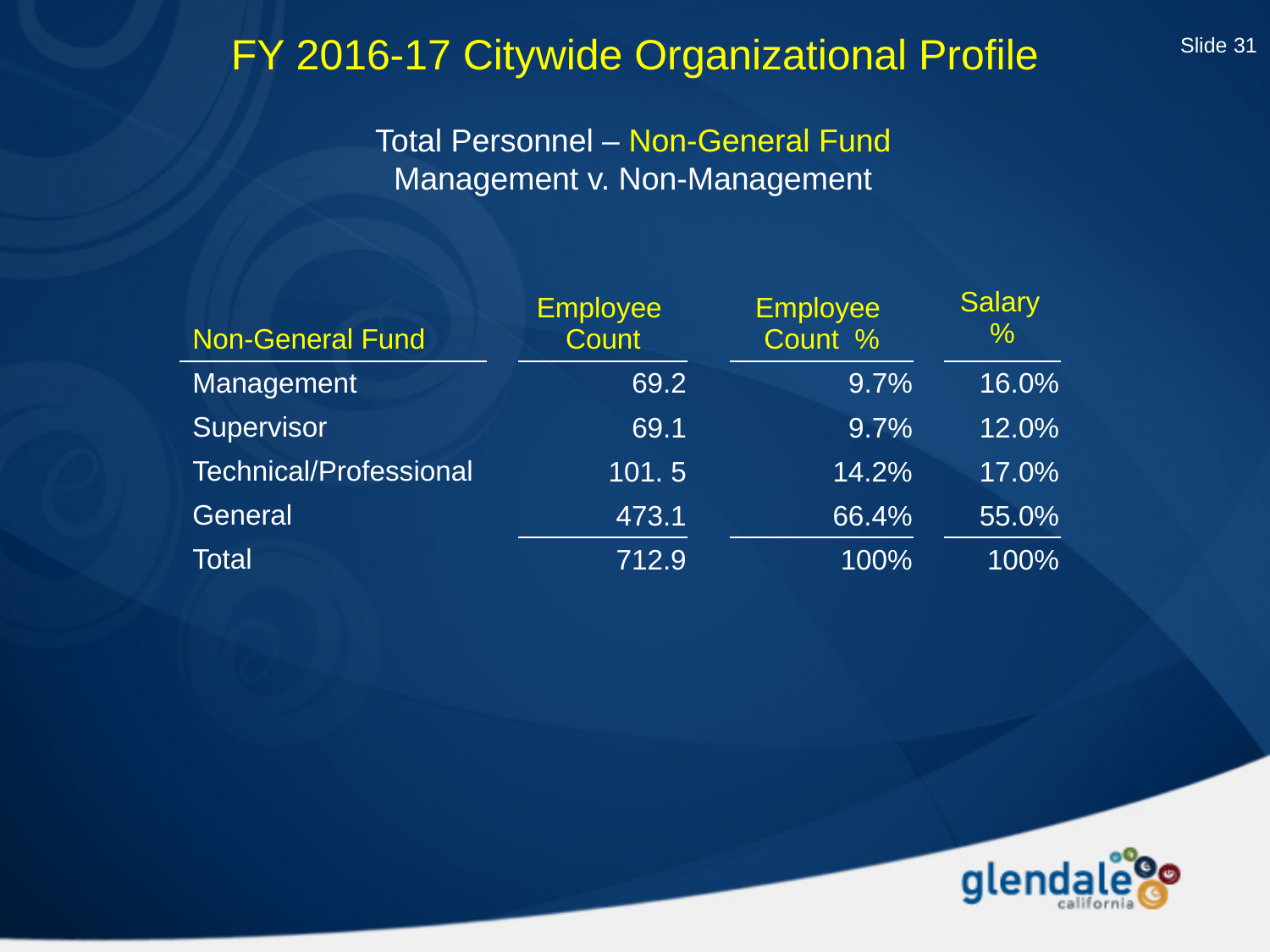

Slide 31
FY 2016-17 Citywide Organizational Profile
# Total Personnel – Non-General Fund Management v. Non-Management
| Non-General Fund |  | Employee Count |  | Employee Count % |  | Salary % |
| --- | --- | --- | --- | --- | --- | --- |
| Management |  | 69.2 |  | 9.7% |  | 16.0% |
| Supervisor |  | 69.1 |  | 9.7% |  | 12.0% |
| Technical/Professional |  | 101. 5 |  | 14.2% |  | 17.0% |
| General |  | 473.1 |  | 66.4% |  | 55.0% |
| Total |  | 712.9 |  | 100% |  | 100% |